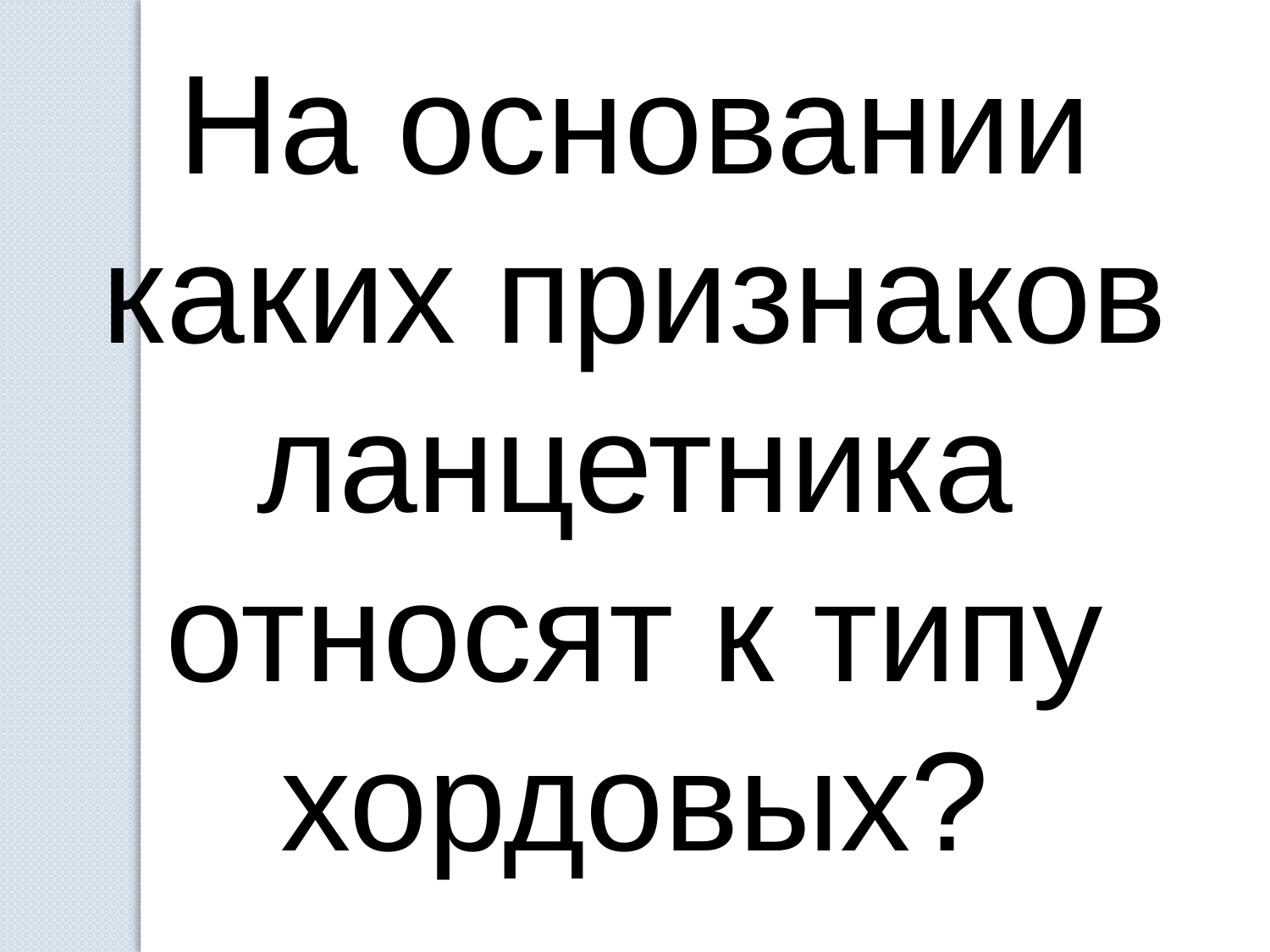

На основании каких признаков ланцетника относят к типу хордовых?